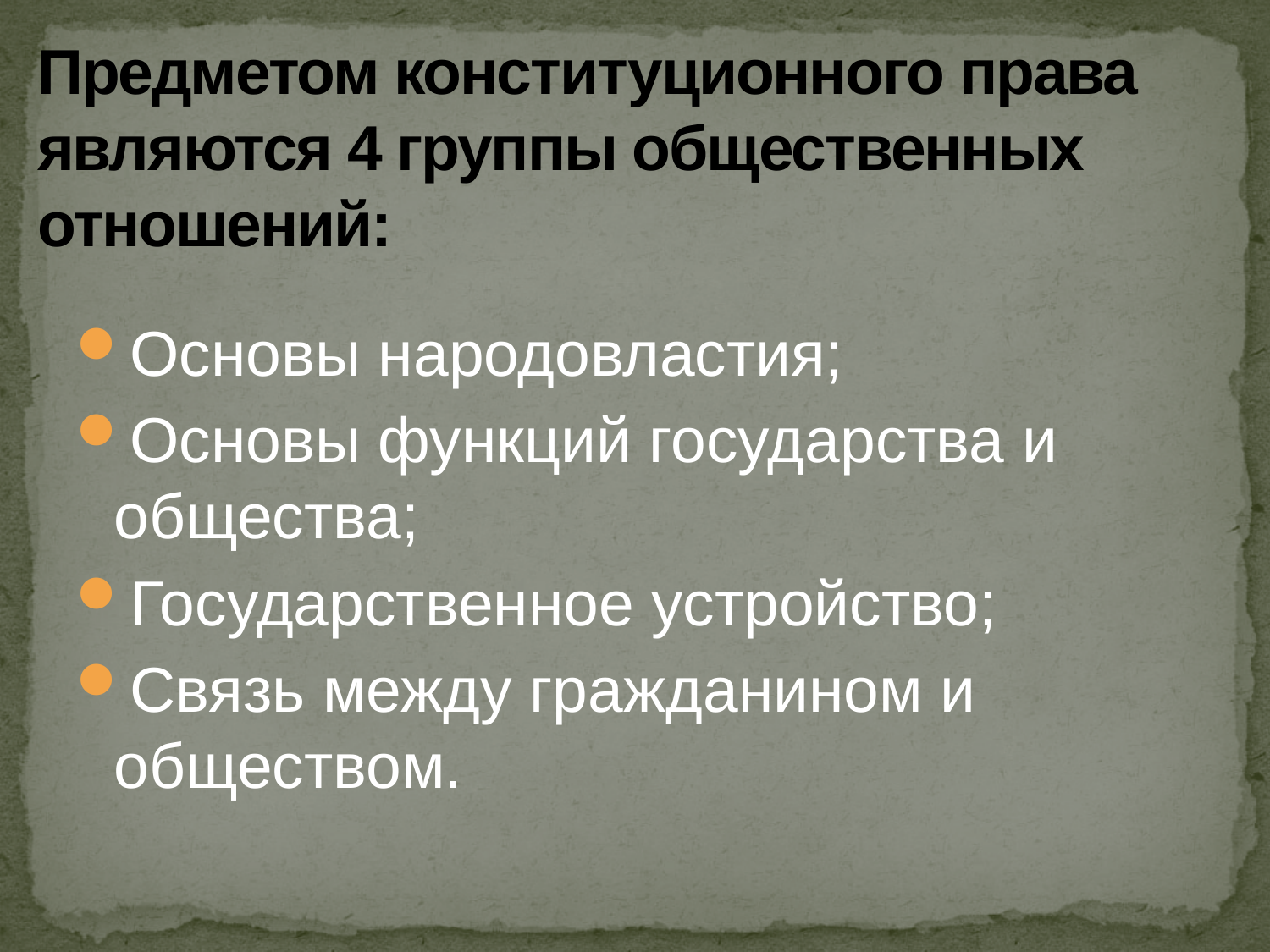

# Предметом конституционного права являются 4 группы общественных отношений:
Основы народовластия;
Основы функций государства и общества;
Государственное устройство;
Связь между гражданином и обществом.